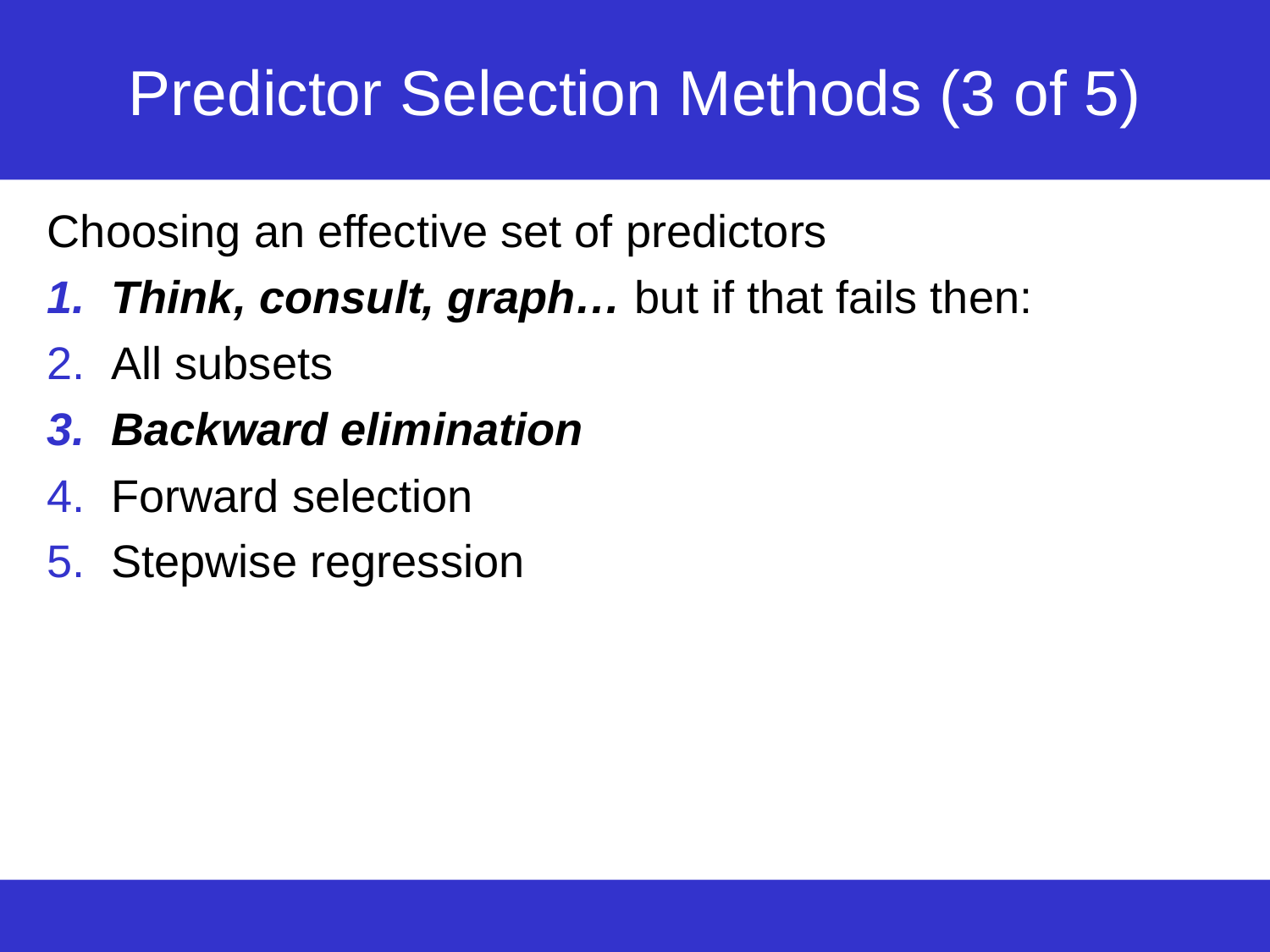

# Predictor Selection Methods (3 of 5)
Choosing an effective set of predictors
Think, consult, graph… but if that fails then:
All subsets
Backward elimination
Forward selection
Stepwise regression